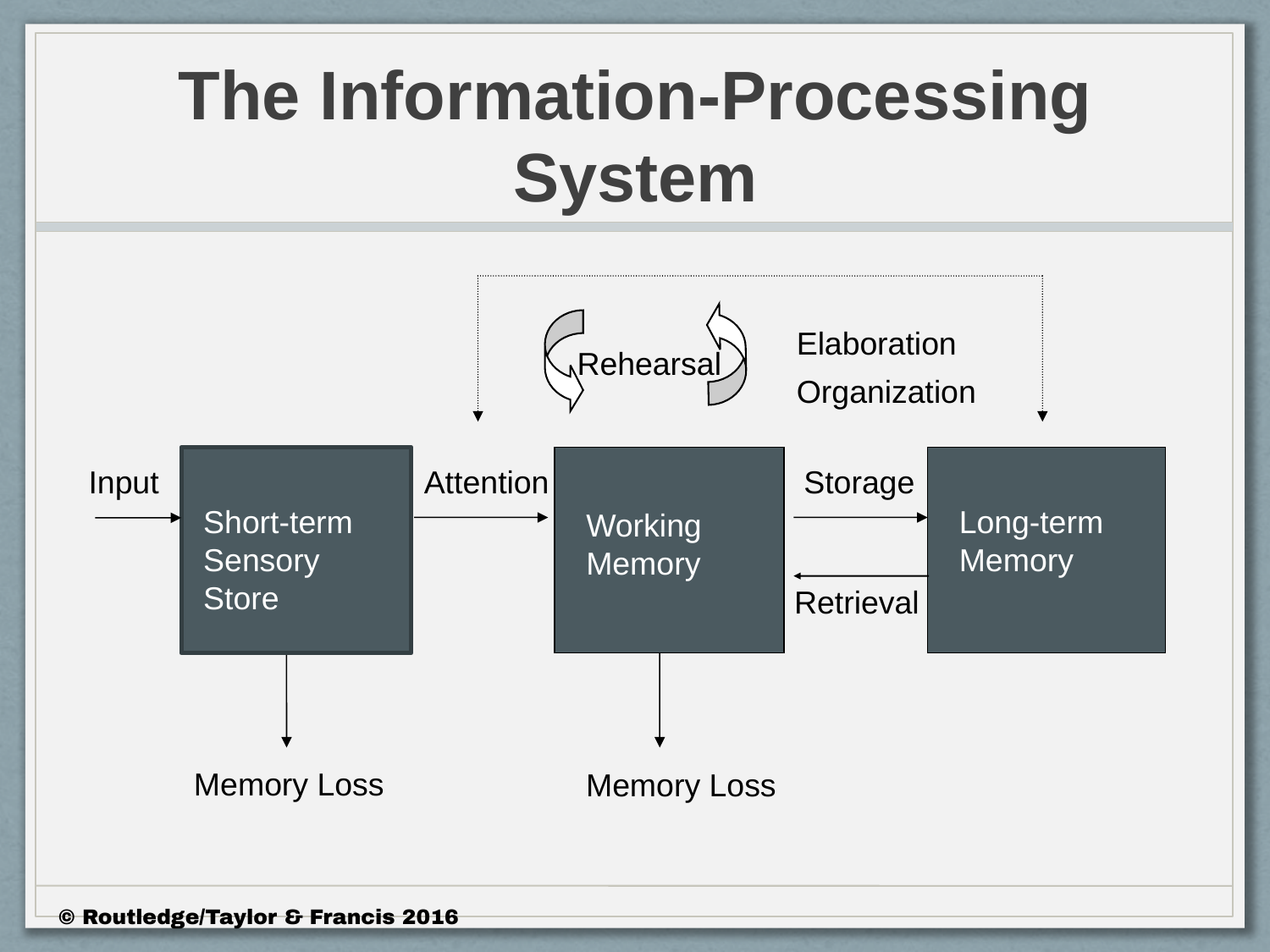

# The Information-Processing System

Elaboration
Organization
Rehearsal

Input
Attention
Storage
Short-term Sensory Store
Long-term Memory
Working Memory

Retrieval

Memory Loss
Memory Loss
© Routledge/Taylor & Francis 2016